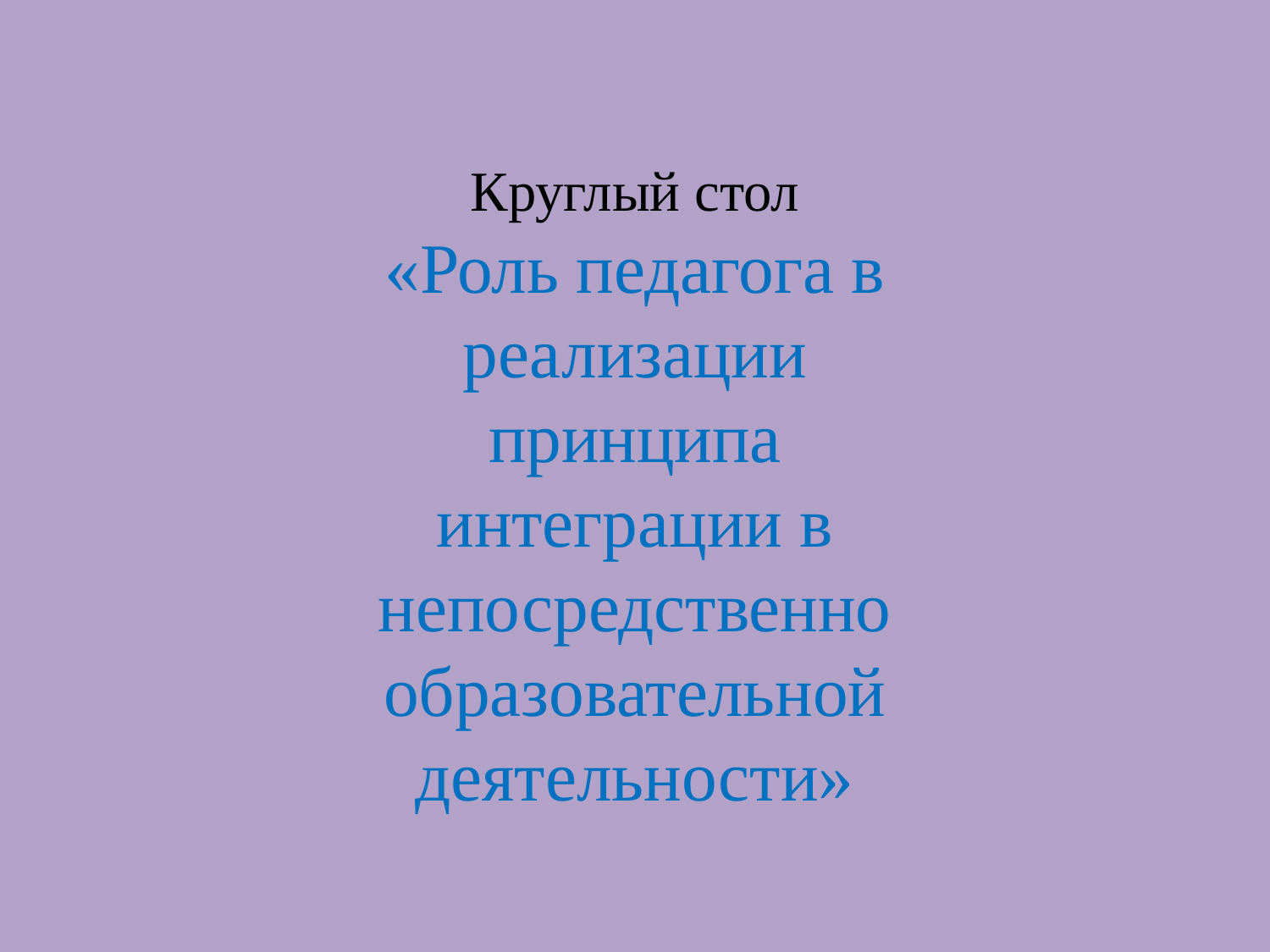

Круглый стол
«Роль педагога в реализации принципа интеграции в непосредственно образовательной деятельности»